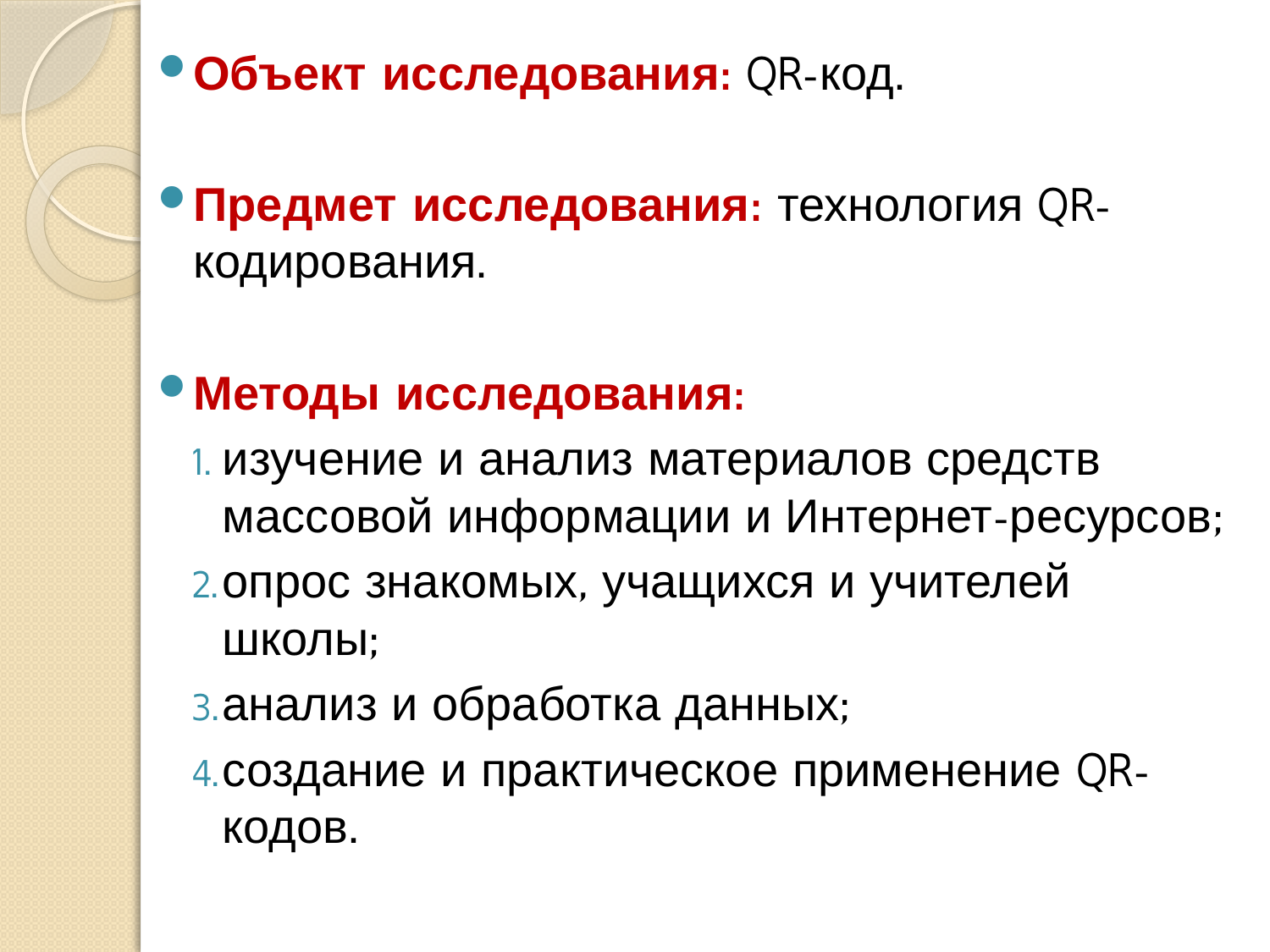

Объект исследования: QR-код.

Предмет исследования: технология QR-кодирования.

Методы исследования:
изучение и анализ материалов средств массовой информации и Интернет-ресурсов;
опрос знакомых, учащихся и учителей школы;
анализ и обработка данных;
создание и практическое применение QR-кодов.